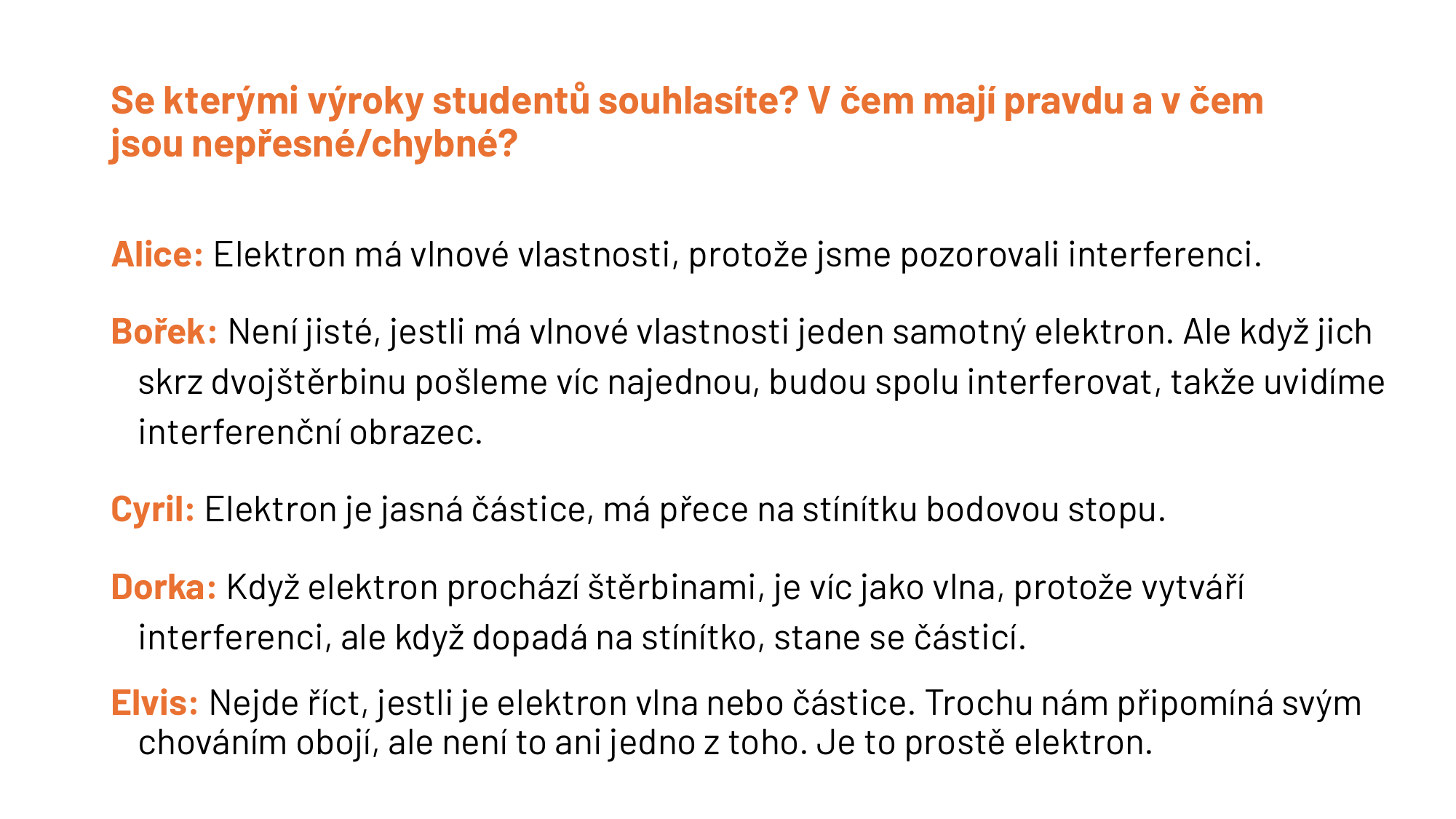

# Se kterými výroky studentů souhlasíte? V čem mají pravdu a v čem jsou nepřesné/chybné?
Alice: Elektron má vlnové vlastnosti, protože jsme pozorovali interferenci.
Bořek: Není jisté, jestli má vlnové vlastnosti jeden samotný elektron. Ale když jich skrz dvojštěrbinu pošleme víc najednou, budou spolu interferovat, takže uvidíme interferenční obrazec.
Cyril: Elektron je jasná částice, má přece na stínítku bodovou stopu.
Dorka: Když elektron prochází štěrbinami, je víc jako vlna, protože vytváří interferenci, ale když dopadá na stínítko, stane se částicí.
Elvis: Nejde říct, jestli je elektron vlna nebo částice. Trochu nám připomíná svým chováním obojí, ale není to ani jedno z toho. Je to prostě elektron.